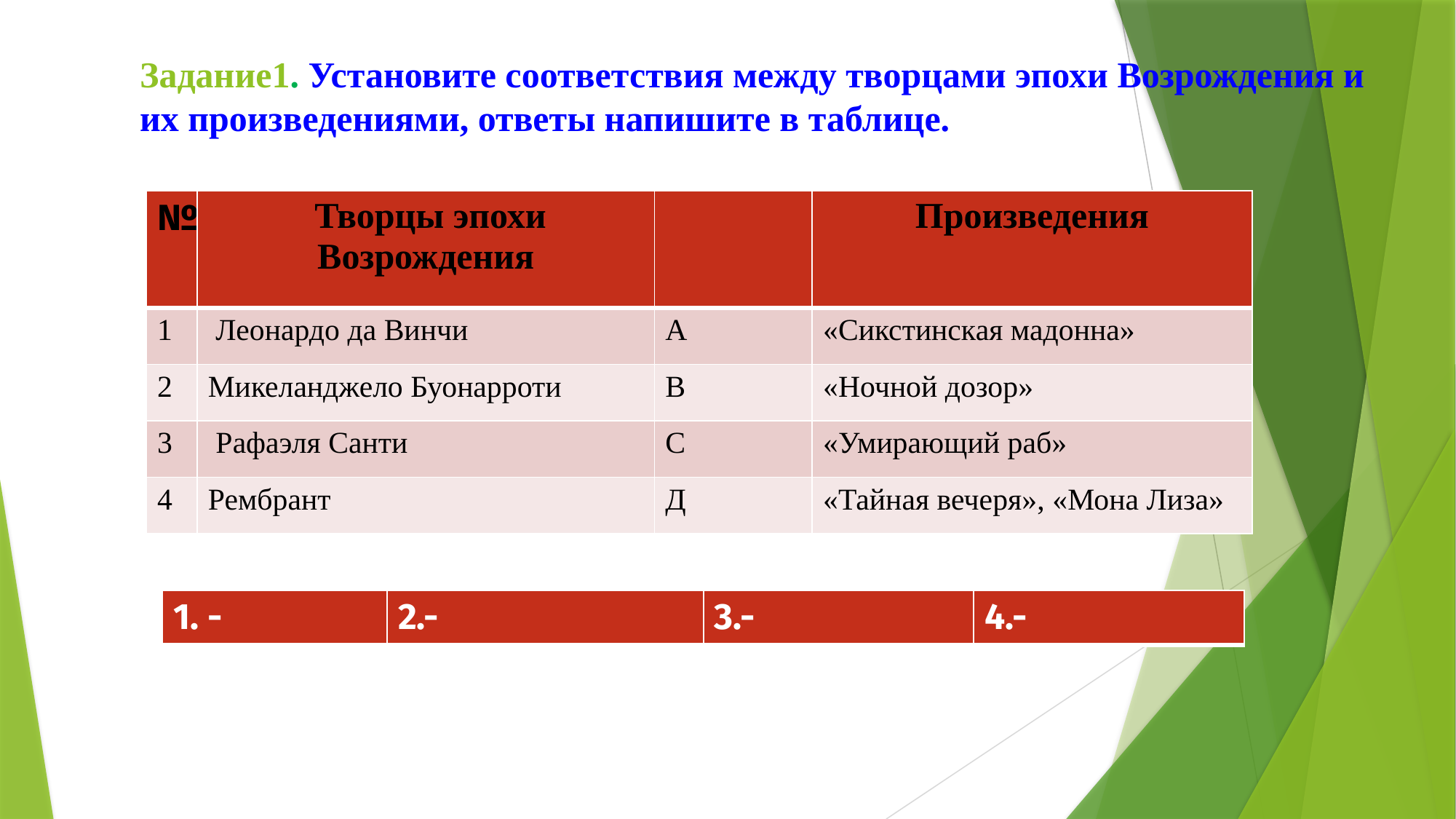

# Задание1. Установите соответствия между творцами эпохи Возрождения и их произведениями, ответы напишите в таблице.
| № | Творцы эпохи Возрождения |  | Произведения |
| --- | --- | --- | --- |
| 1 | Леонардо да Винчи | А | «Сикстинская мадонна» |
| 2 | Микеланджело Буонарроти | В | «Ночной дозор» |
| 3 | Рафаэля Санти | С | «Умирающий раб» |
| 4 | Рембрант | Д | «Тайная вечеря», «Мона Лиза» |
| 1. - | 2.- | 3.- | 4.- |
| --- | --- | --- | --- |